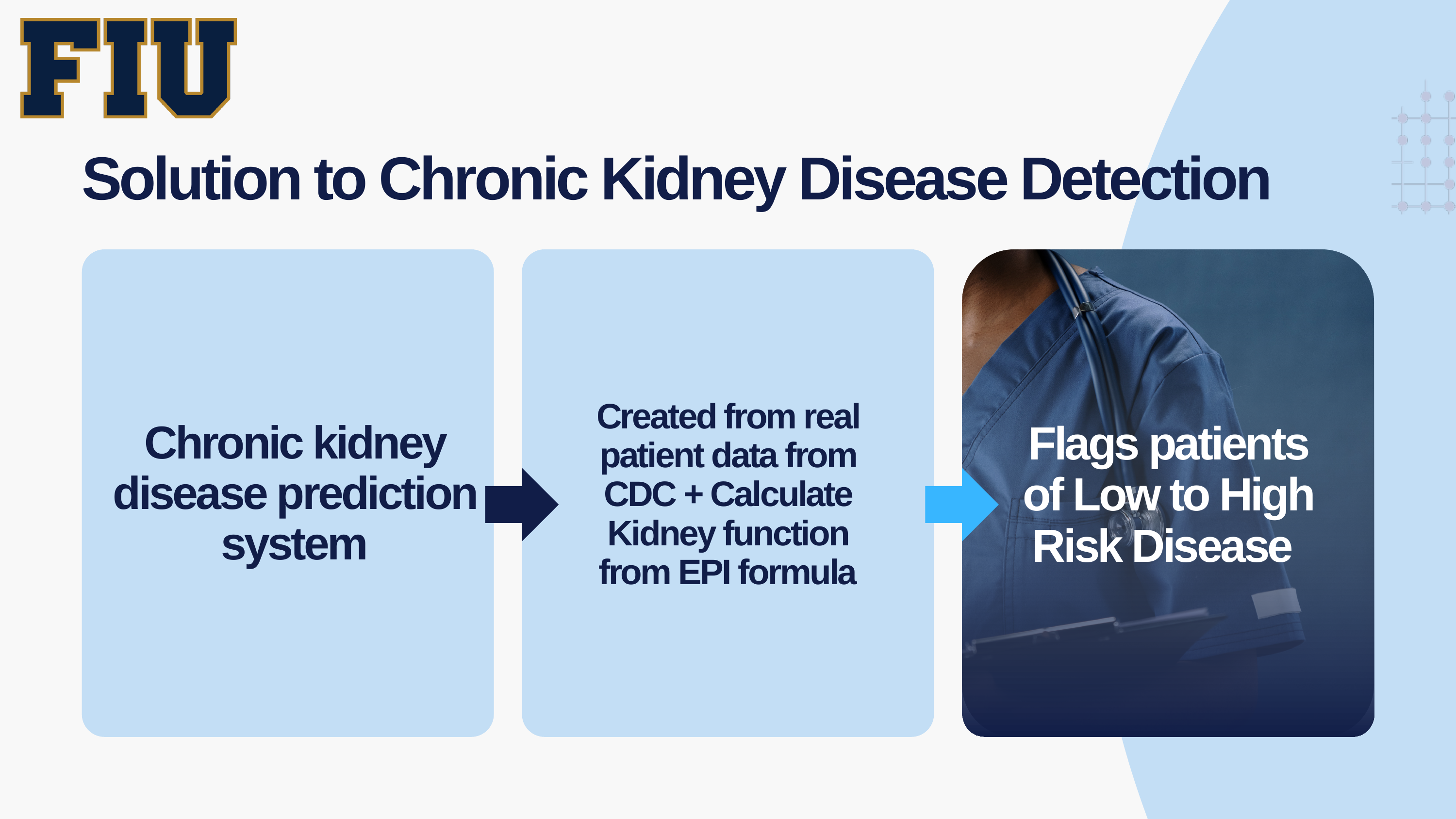

Solution to Chronic Kidney Disease Detection

Created from real patient data from CDC + Calculate Kidney function from EPI formula
Chronic kidney disease prediction system
Flags patients of Low to High Risk Disease